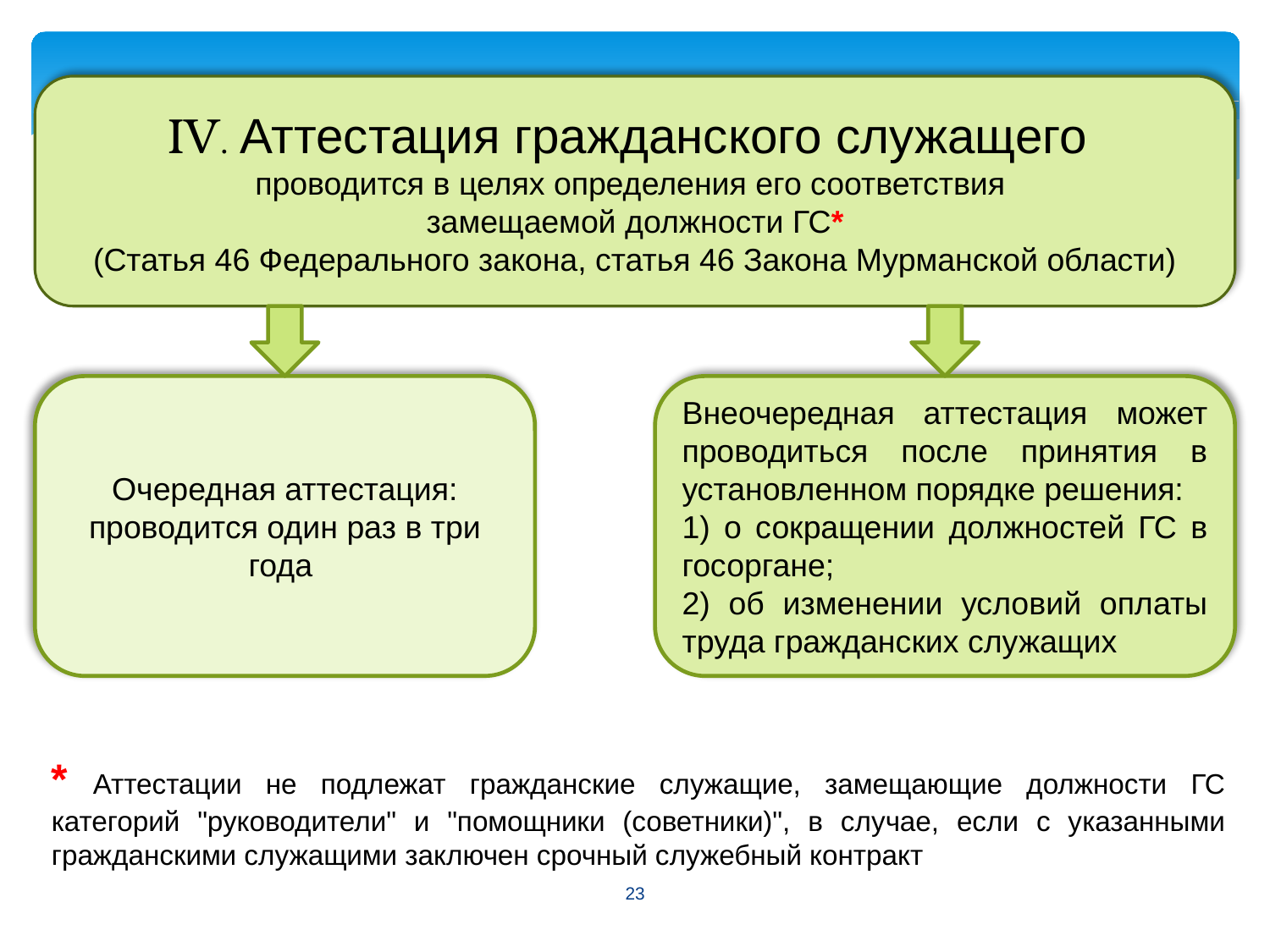

IV. Аттестация гражданского служащего
проводится в целях определения его соответствия
замещаемой должности ГС*
(Статья 46 Федерального закона, статья 46 Закона Мурманской области)

Очередная аттестация:
проводится один раз в три года
Внеочередная аттестация может проводиться после принятия в установленном порядке решения:
1) о сокращении должностей ГС в госоргане;
2) об изменении условий оплаты труда гражданских служащих
* Аттестации не подлежат гражданские служащие, замещающие должности ГС категорий "руководители" и "помощники (советники)", в случае, если с указанными гражданскими служащими заключен срочный служебный контракт
23